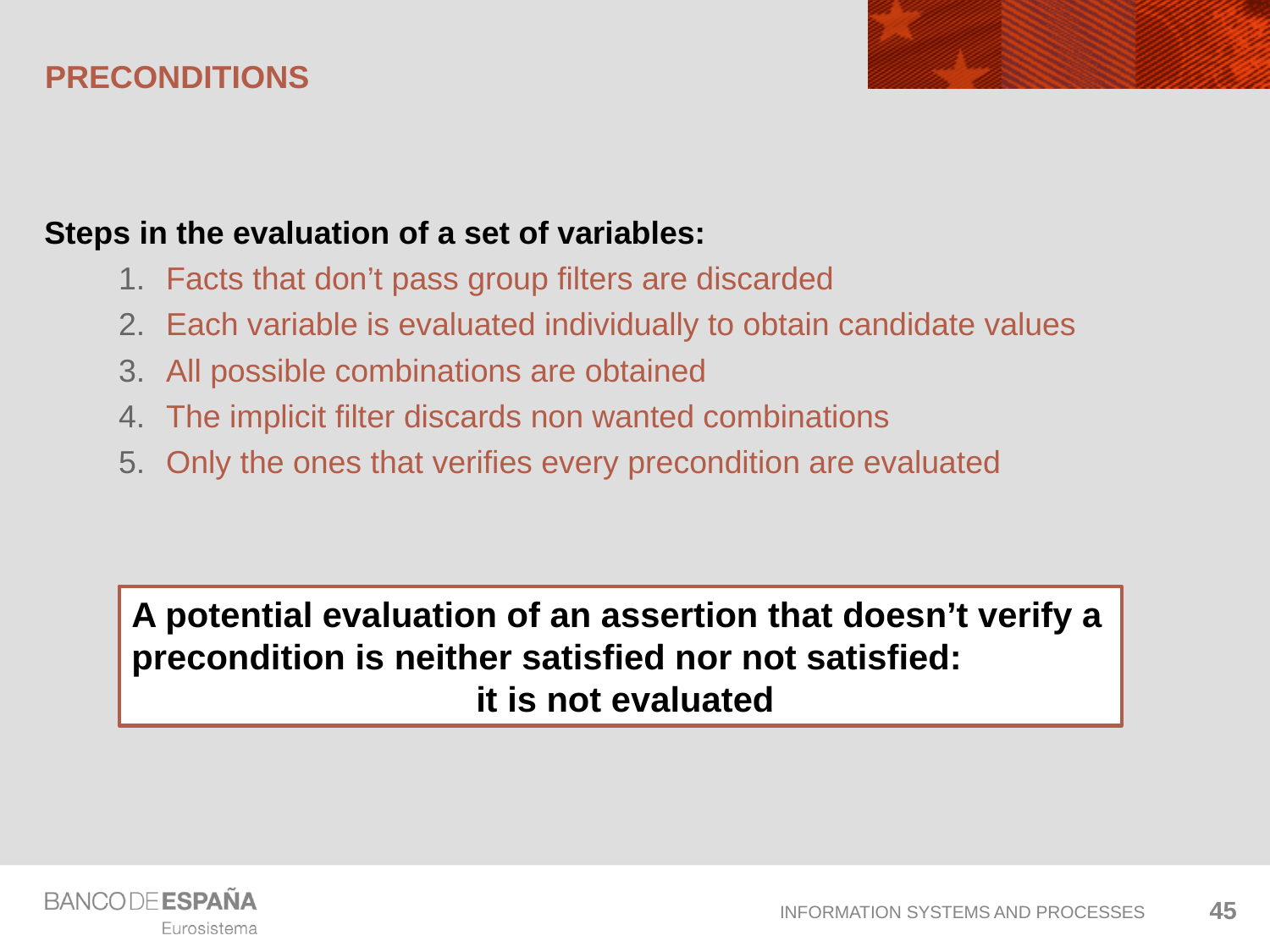

# Preconditions
Steps in the evaluation of a set of variables:
Facts that don’t pass group filters are discarded
Each variable is evaluated individually to obtain candidate values
All possible combinations are obtained
The implicit filter discards non wanted combinations
Only the ones that verifies every precondition are evaluated

A potential evaluation of an assertion that doesn’t verify a precondition is neither satisfied nor not satisfied:
 it is not evaluated
45